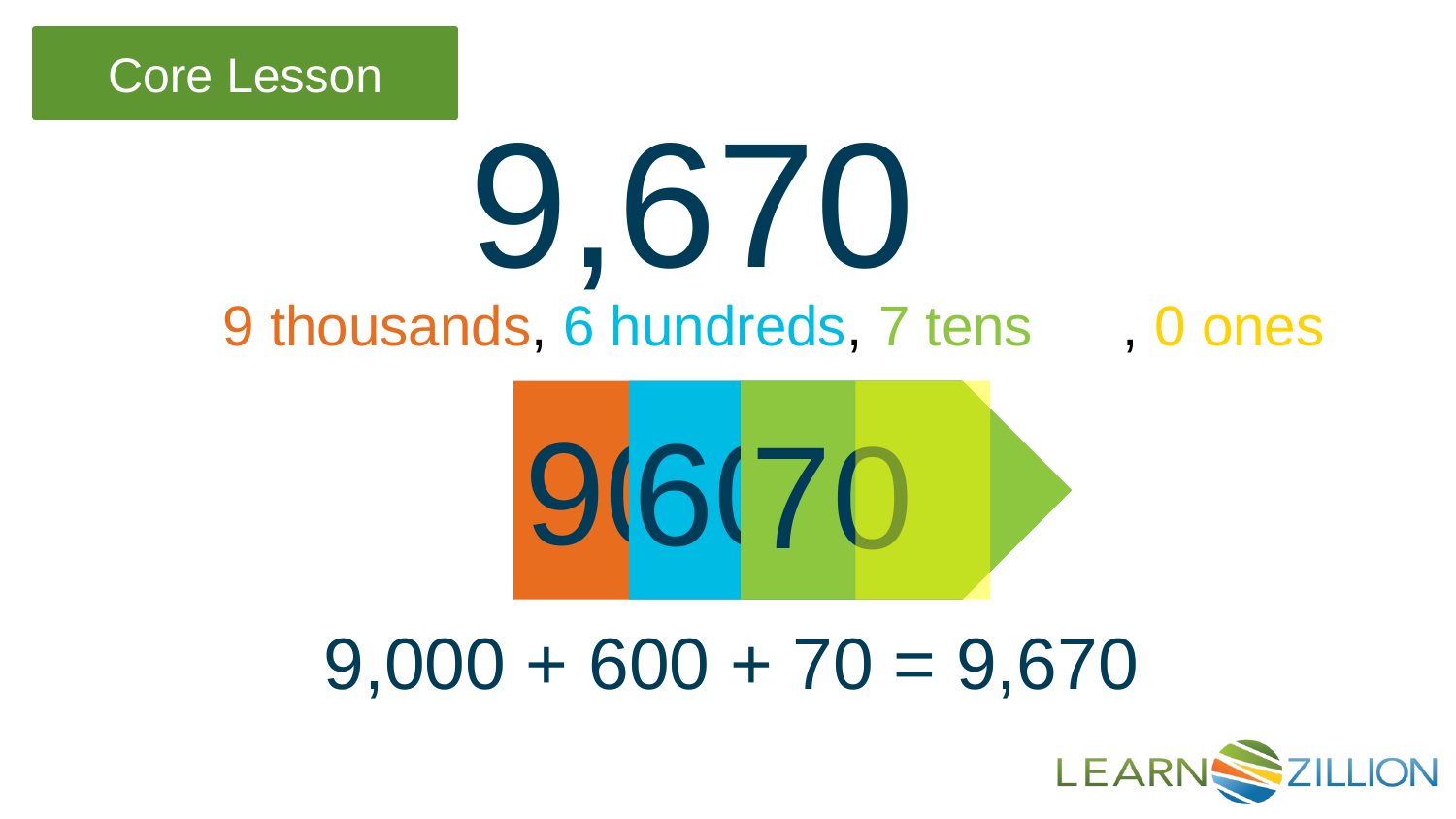

9,670
9 thousands, 6 hundreds, 7 tens
, 0 ones

9000

600

70

9,000 + 600 + 70 = 9,670